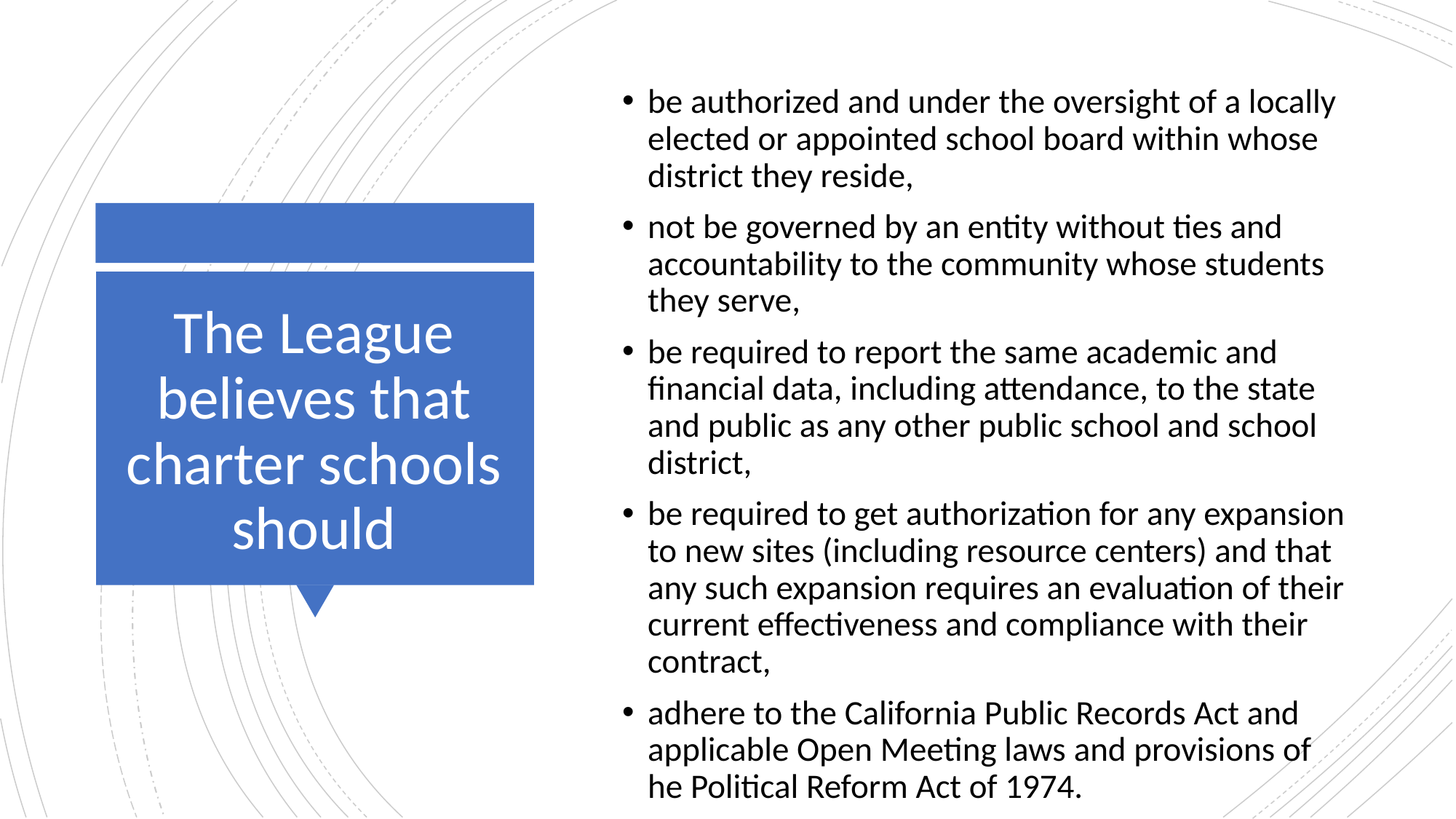

be authorized and under the oversight of a locally elected or appointed school board within whose district they reside,
not be governed by an entity without ties and accountability to the community whose students they serve,
be required to report the same academic and financial data, including attendance, to the state and public as any other public school and school district,
be required to get authorization for any expansion to new sites (including resource centers) and that any such expansion requires an evaluation of their current effectiveness and compliance with their contract,
adhere to the California Public Records Act and applicable Open Meeting laws and provisions of he Political Reform Act of 1974.

# The League believes that charter schools should